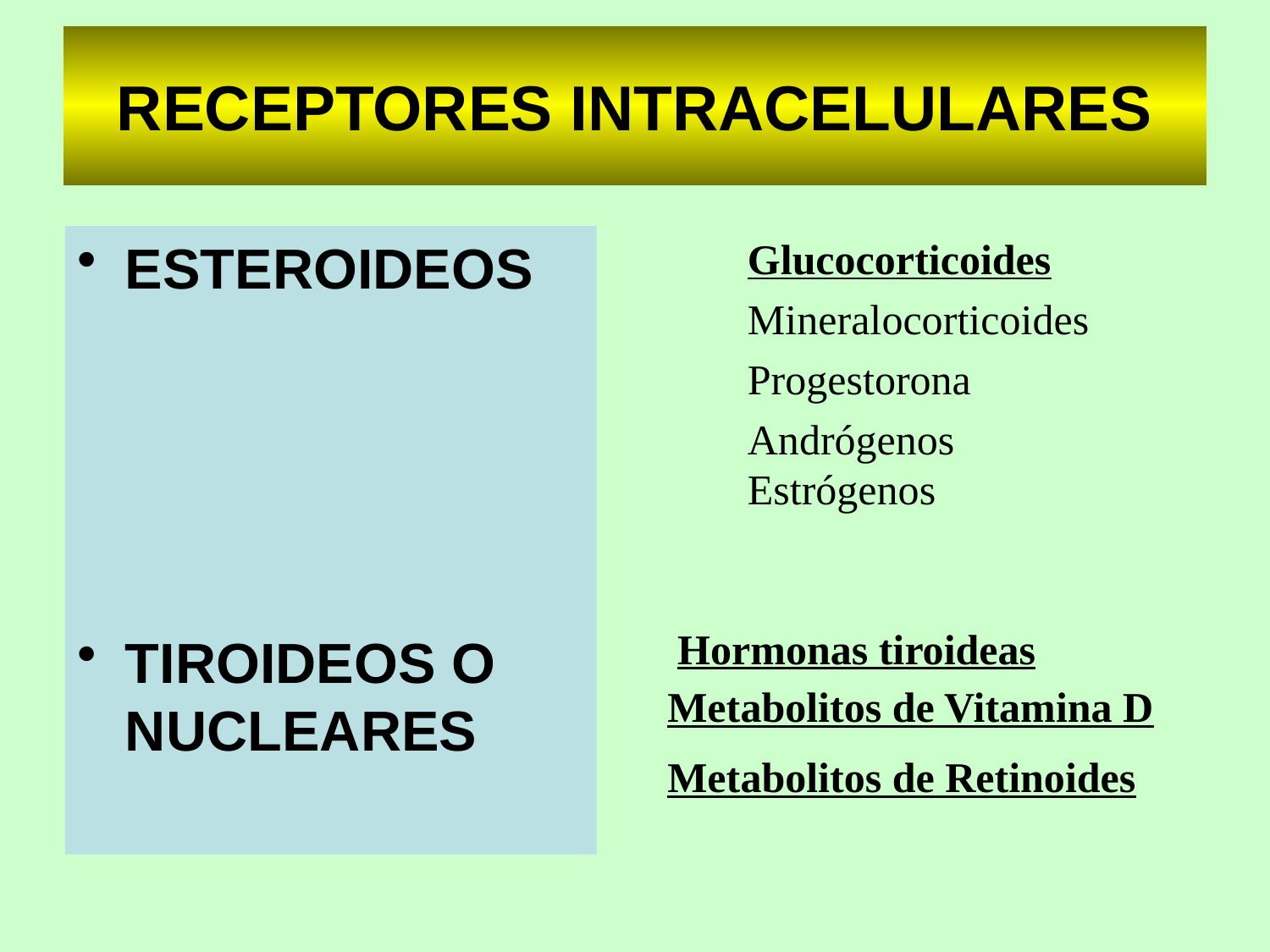

# RECEPTORES INTRACELULARES
ESTEROIDEOS

TIROIDEOS O NUCLEARES

Glucocorticoides
Mineralocorticoides
Progestorona
Andrógenos
Estrógenos
Hormonas tiroideas
Metabolitos de Vitamina D
Metabolitos de Retinoides